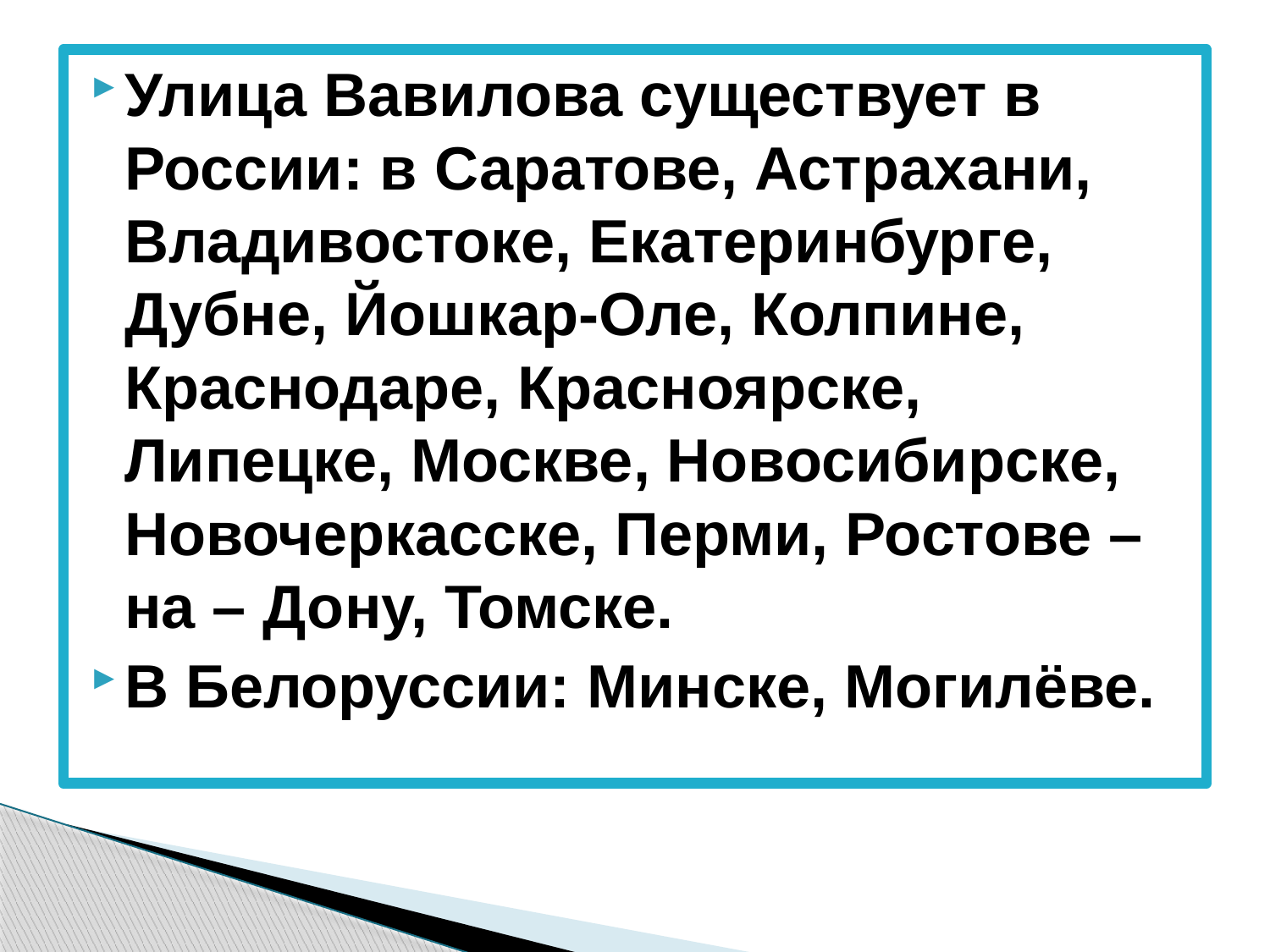

Улица Вавилова существует в России: в Саратове, Астрахани, Владивостоке, Екатеринбурге, Дубне, Йошкар-Оле, Колпине, Краснодаре, Красноярске, Липецке, Москве, Новосибирске, Новочеркасске, Перми, Ростове – на – Дону, Томске.
В Белоруссии: Минске, Могилёве.